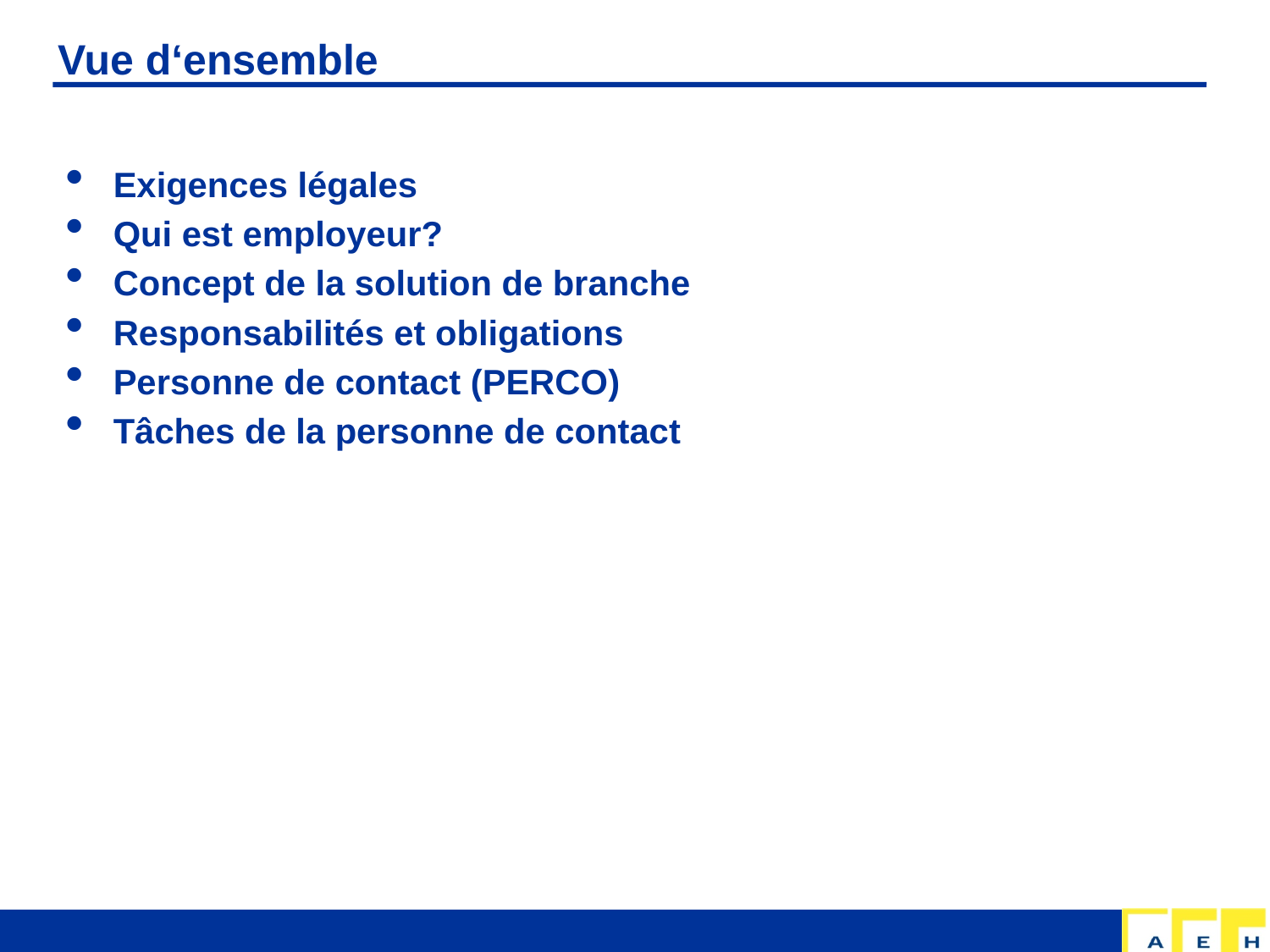

# Vue d‘ensemble

Exigences légales
Qui est employeur?
Concept de la solution de branche
Responsabilités et obligations
Personne de contact (PERCO)
Tâches de la personne de contact